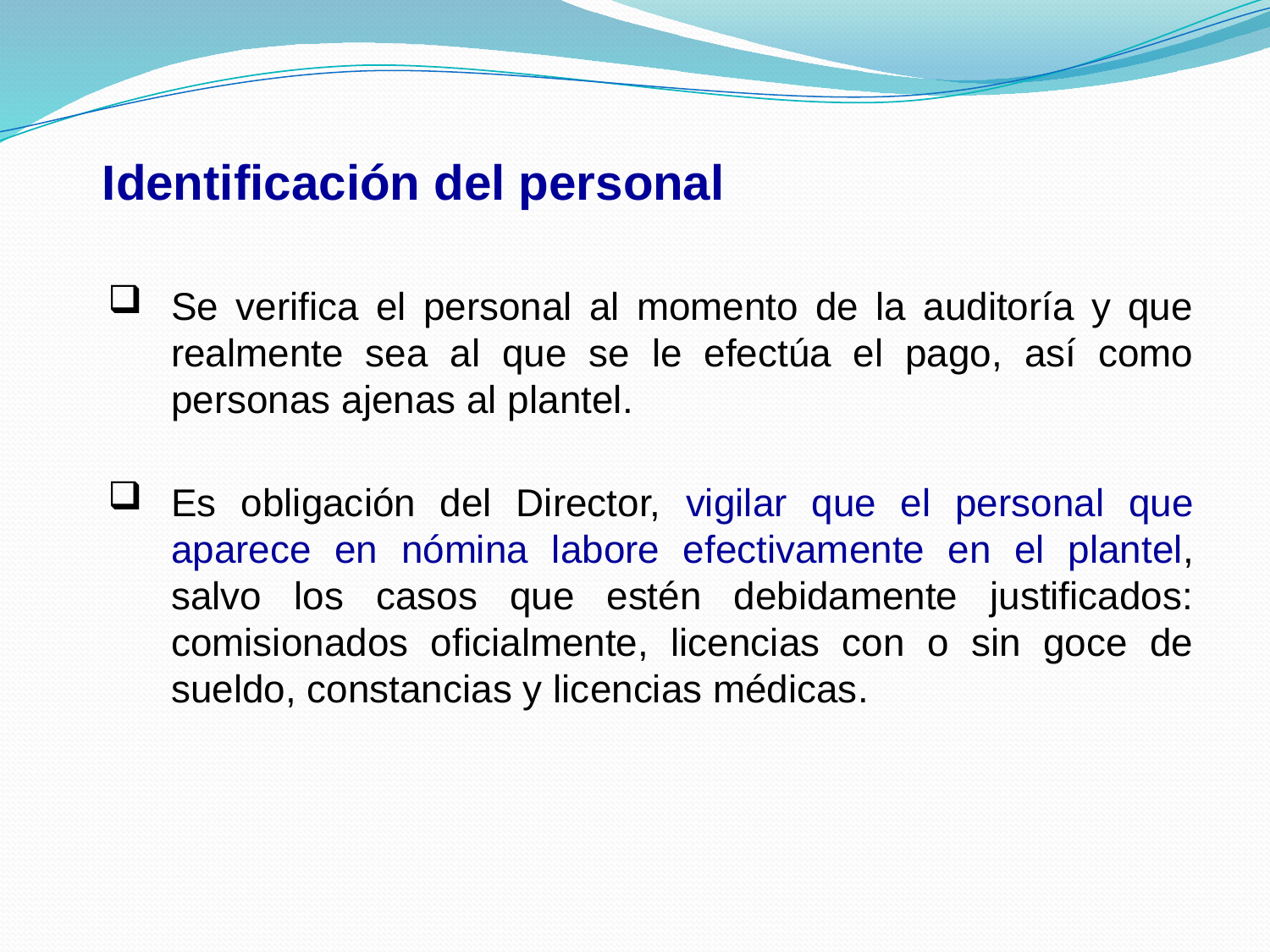

Identificación del personal
Se verifica el personal al momento de la auditoría y que realmente sea al que se le efectúa el pago, así como personas ajenas al plantel.
Es obligación del Director, vigilar que el personal que aparece en nómina labore efectivamente en el plantel, salvo los casos que estén debidamente justificados: comisionados oficialmente, licencias con o sin goce de sueldo, constancias y licencias médicas.